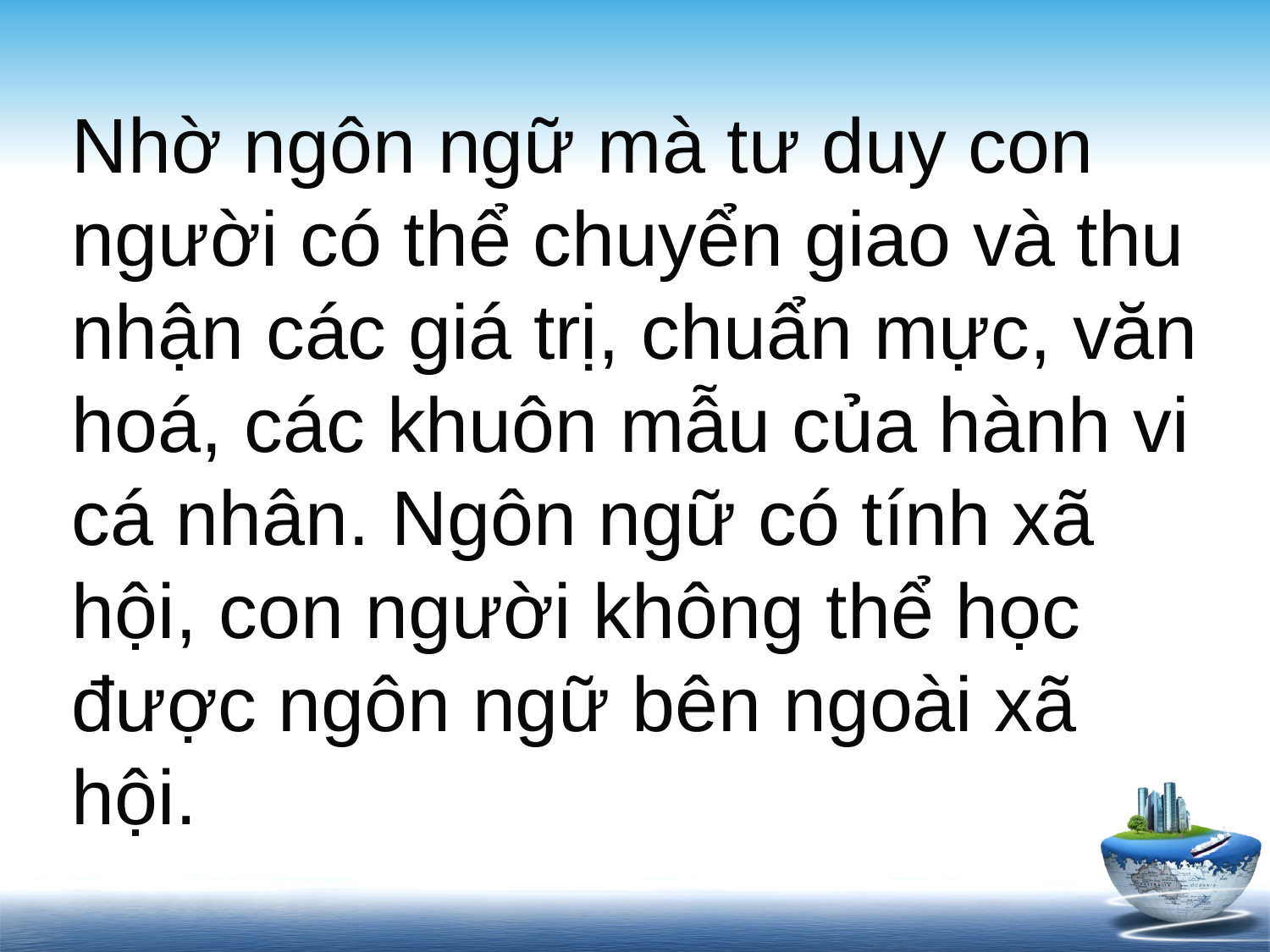

Nhờ ngôn ngữ mà tư duy con người có thể chuyển giao và thu nhận các giá trị, chuẩn mực, văn hoá, các khuôn mẫu của hành vi cá nhân. Ngôn ngữ có tính xã hội, con người không thể học được ngôn ngữ bên ngoài xã hội.